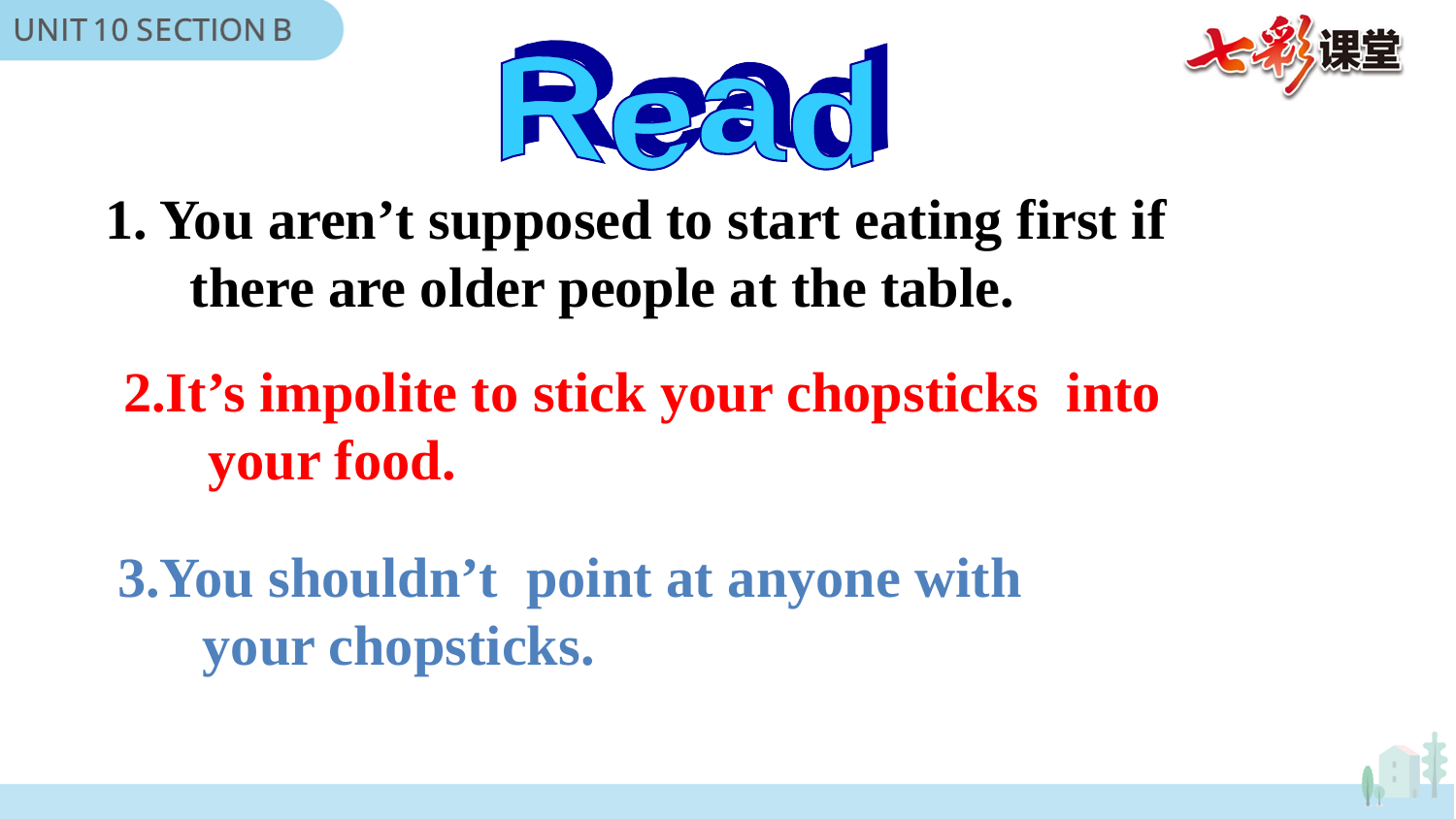

Read
1. You aren’t supposed to start eating first if there are older people at the table.
2.It’s impolite to stick your chopsticks  into your food.

3.You shouldn’t  point at anyone with your chopsticks.